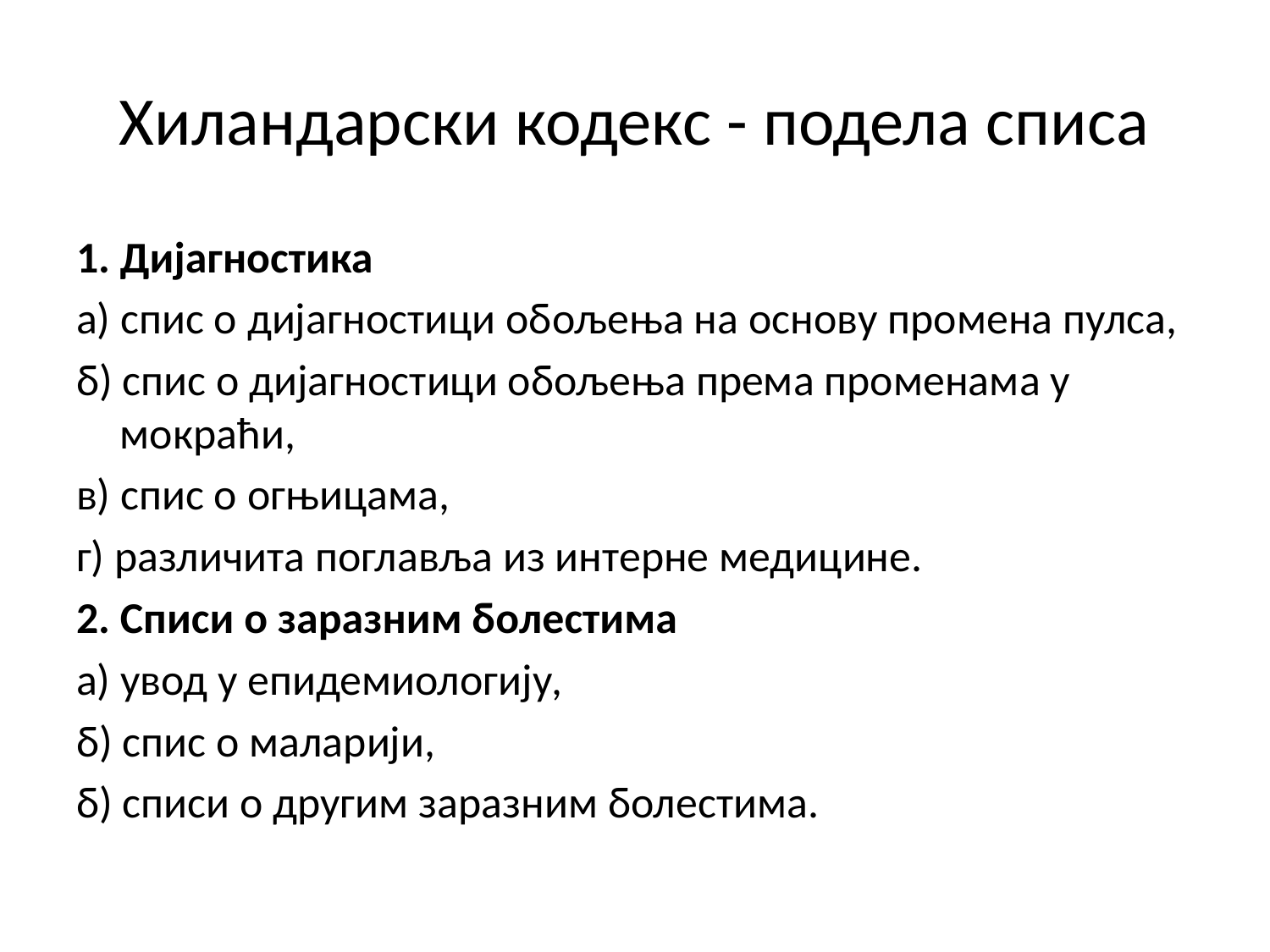

# Хиландарски кодекс - подела списа
1. Дијагностика
а) спис о дијагностици обољења на основу промена пулса,
б) спис о дијагностици обољења према променама у мокраћи,
в) спис о огњицама,
г) различита поглавља из интерне медицине.
2. Списи о заразним болестима
а) увод у епидемиологију,
б) спис о маларији,
б) списи о другим заразним болестима.